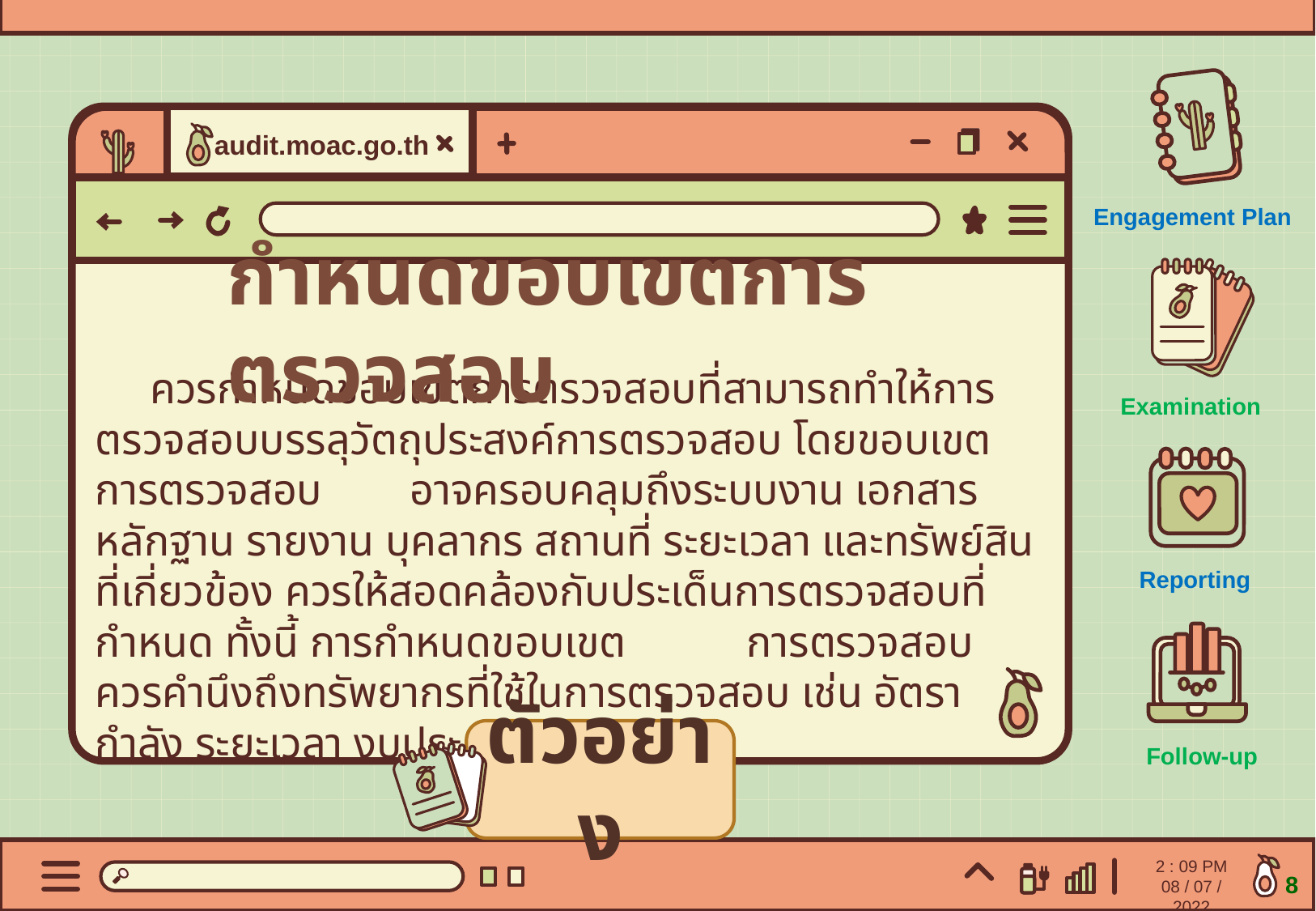

Engagement Plan

Examination

Reporting

Follow-up
audit.moac.go.th
กำหนดขอบเขตการตรวจสอบ
     ควรกำหนดขอบเขตการตรวจสอบที่สามารถทำให้การตรวจสอบบรรลุวัตถุประสงค์การตรวจสอบ โดยขอบเขตการตรวจสอบ        อาจครอบคลุมถึงระบบงาน เอกสาร หลักฐาน รายงาน บุคลากร สถานที่ ระยะเวลา และทรัพย์สินที่เกี่ยวข้อง ควรให้สอดคล้องกับประเด็นการตรวจสอบที่กำหนด ทั้งนี้ การกำหนดขอบเขต           การตรวจสอบควรคำนึงถึงทรัพยากรที่ใช้ในการตรวจสอบ เช่น อัตรากำลัง ระยะเวลา งบประมาณ เป็นต้น
ตัวอย่าง

2 : 09 PM
08 / 07 / 2022
8